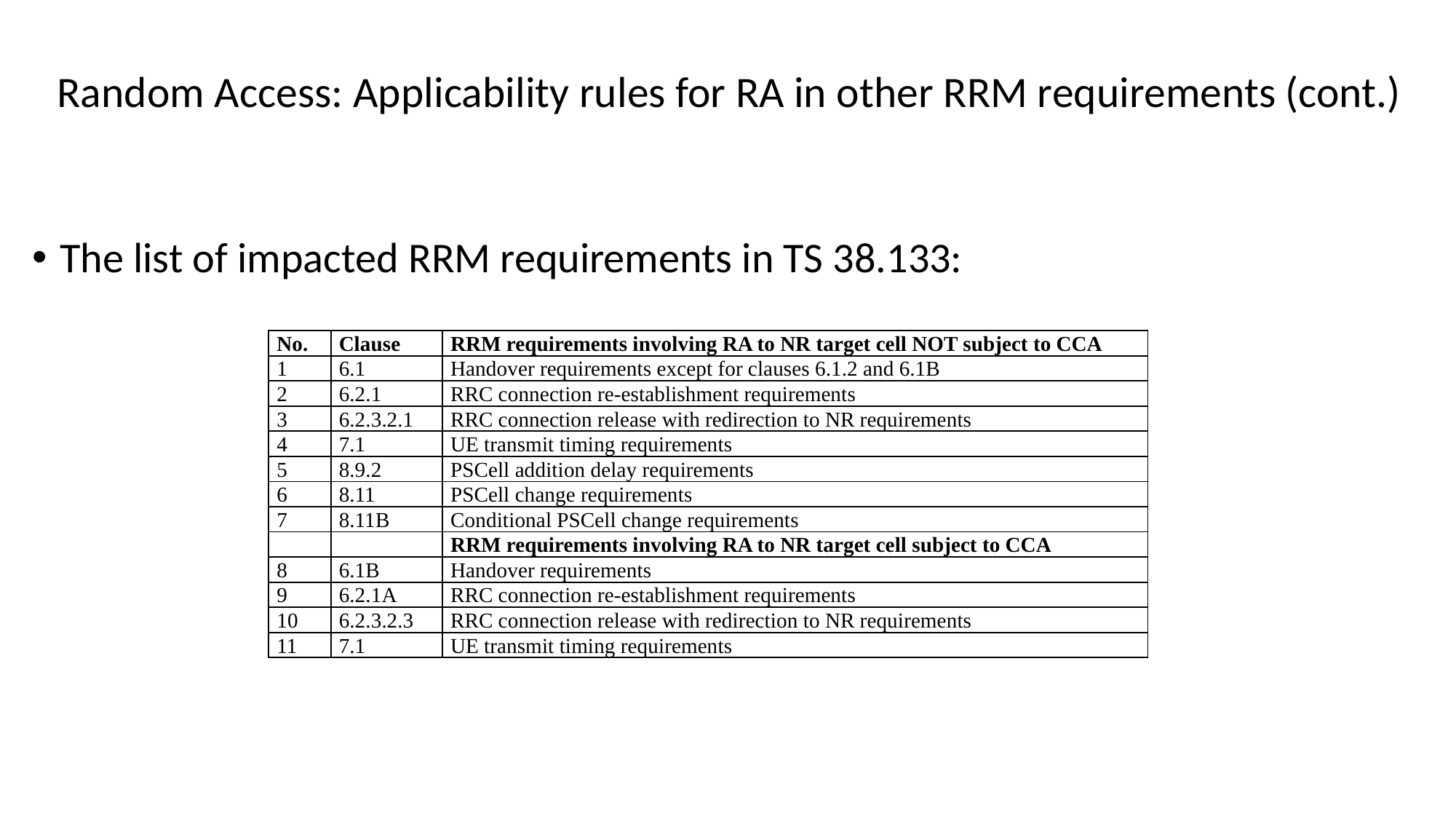

# Random Access: Applicability rules for RA in other RRM requirements (cont.)

The list of impacted RRM requirements in TS 38.133:

| No. | Clause | RRM requirements involving RA to NR target cell NOT subject to CCA |
| --- | --- | --- |
| 1 | 6.1 | Handover requirements except for clauses 6.1.2 and 6.1B |
| 2 | 6.2.1 | RRC connection re-establishment requirements |
| 3 | 6.2.3.2.1 | RRC connection release with redirection to NR requirements |
| 4 | 7.1 | UE transmit timing requirements |
| 5 | 8.9.2 | PSCell addition delay requirements |
| 6 | 8.11 | PSCell change requirements |
| 7 | 8.11B | Conditional PSCell change requirements |
|  |  | RRM requirements involving RA to NR target cell subject to CCA |
| 8 | 6.1B | Handover requirements |
| 9 | 6.2.1A | RRC connection re-establishment requirements |
| 10 | 6.2.3.2.3 | RRC connection release with redirection to NR requirements |
| 11 | 7.1 | UE transmit timing requirements |